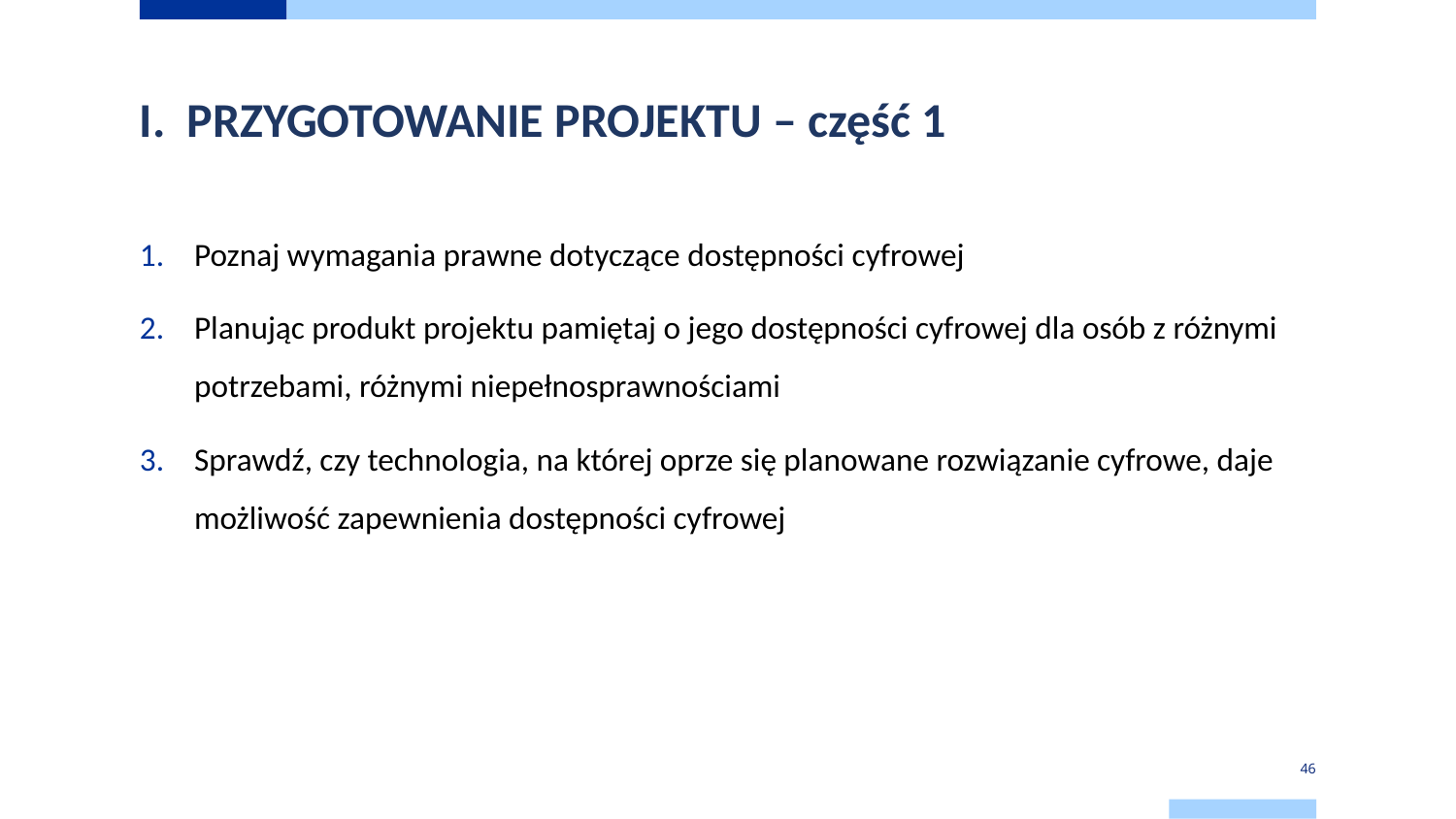

# I.  PRZYGOTOWANIE PROJEKTU – część 1
Poznaj wymagania prawne dotyczące dostępności cyfrowej
Planując produkt projektu pamiętaj o jego dostępności cyfrowej dla osób z różnymi potrzebami, różnymi niepełnosprawnościami
Sprawdź, czy technologia, na której oprze się planowane rozwiązanie cyfrowe, daje możliwość zapewnienia dostępności cyfrowej

46